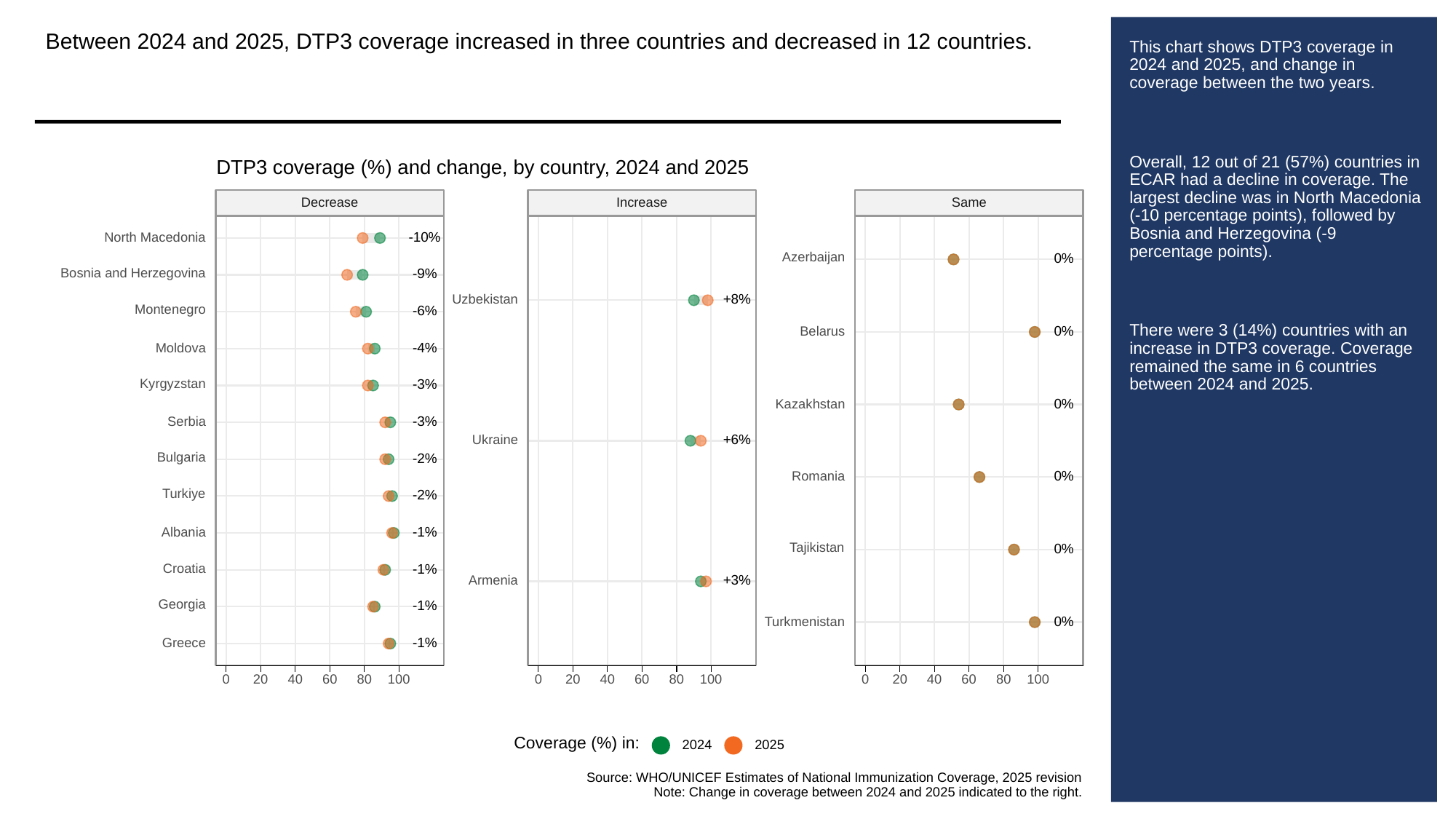

Between 2024 and 2025, DTP3 coverage increased in three countries and decreased in 12 countries.
# This chart shows DTP3 coverage in 2024 and 2025, and change in coverage between the two years.

Overall, 12 out of 21 (57%) countries in ECAR had a decline in coverage. The largest decline was in North Macedonia (-10 percentage points), followed by Bosnia and Herzegovina (-9 percentage points).

There were 3 (14%) countries with an increase in DTP3 coverage. Coverage remained the same in 6 countries between 2024 and 2025.

DTP3 coverage (%) and change, by country, 2024 and 2025

Same
Decrease
Increase

-10%

North Macedonia

Azerbaijan
0%

Bosnia and Herzegovina
-9%

+8%

Uzbekistan

Montenegro
-6%

0%

Belarus

-4%

Moldova

Kyrgyzstan
-3%

0%

Kazakhstan

-3%

Serbia

+6%

Ukraine

Bulgaria
-2%

0%

Romania

Turkiye
-2%

-1%

Albania

Tajikistan
0%

-1%

Croatia

+3%

Armenia

Georgia
-1%

0%

Turkmenistan

-1%

Greece

0
20
40
60
80
100
0
20
40
60
80
100
0
20
40
60
80
100
Coverage (%) in:

2024
2025
Source: WHO/UNICEF Estimates of National Immunization Coverage, 2025 revision
Note: Change in coverage between 2024 and 2025 indicated to the right.